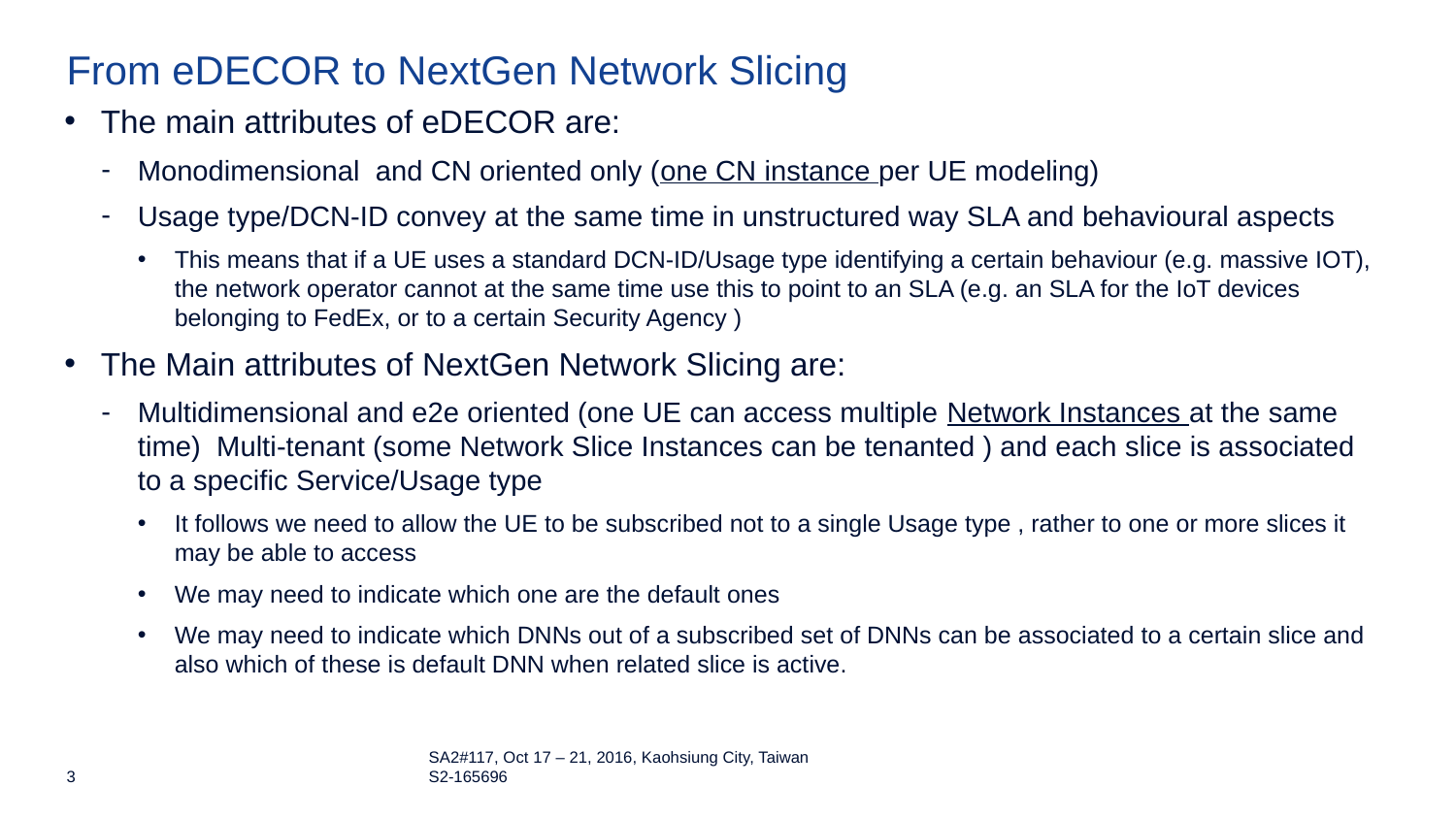

# From eDECOR to NextGen Network Slicing
The main attributes of eDECOR are:
Monodimensional  and CN oriented only (one CN instance per UE modeling)
Usage type/DCN-ID convey at the same time in unstructured way SLA and behavioural aspects
This means that if a UE uses a standard DCN-ID/Usage type identifying a certain behaviour (e.g. massive IOT), the network operator cannot at the same time use this to point to an SLA (e.g. an SLA for the IoT devices belonging to FedEx, or to a certain Security Agency )
The Main attributes of NextGen Network Slicing are:
Multidimensional and e2e oriented (one UE can access multiple Network Instances at the same time)  Multi-tenant (some Network Slice Instances can be tenanted ) and each slice is associated to a specific Service/Usage type
It follows we need to allow the UE to be subscribed not to a single Usage type , rather to one or more slices it may be able to access
We may need to indicate which one are the default ones
We may need to indicate which DNNs out of a subscribed set of DNNs can be associated to a certain slice and also which of these is default DNN when related slice is active.

SA2#117, Oct 17 – 21, 2016, Kaohsiung City, Taiwan    S2-165696